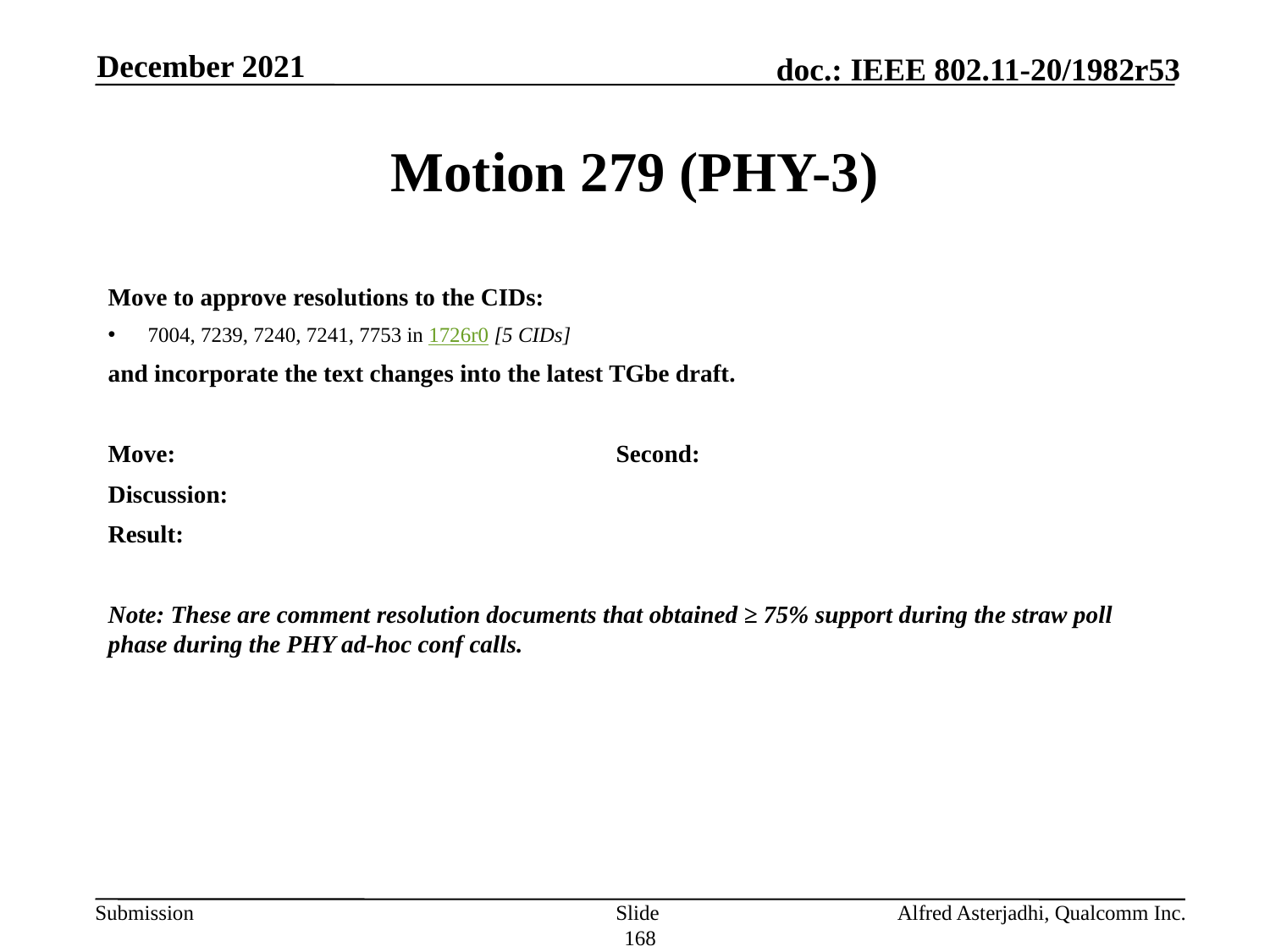

December 2021
# Motion 279 (PHY-3)
Move to approve resolutions to the CIDs:
7004, 7239, 7240, 7241, 7753 in 1726r0 [5 CIDs]
and incorporate the text changes into the latest TGbe draft.

Move: 				Second:
Discussion:
Result:

Note: These are comment resolution documents that obtained ≥ 75% support during the straw poll phase during the PHY ad-hoc conf calls.

Slide 168
Alfred Asterjadhi, Qualcomm Inc.